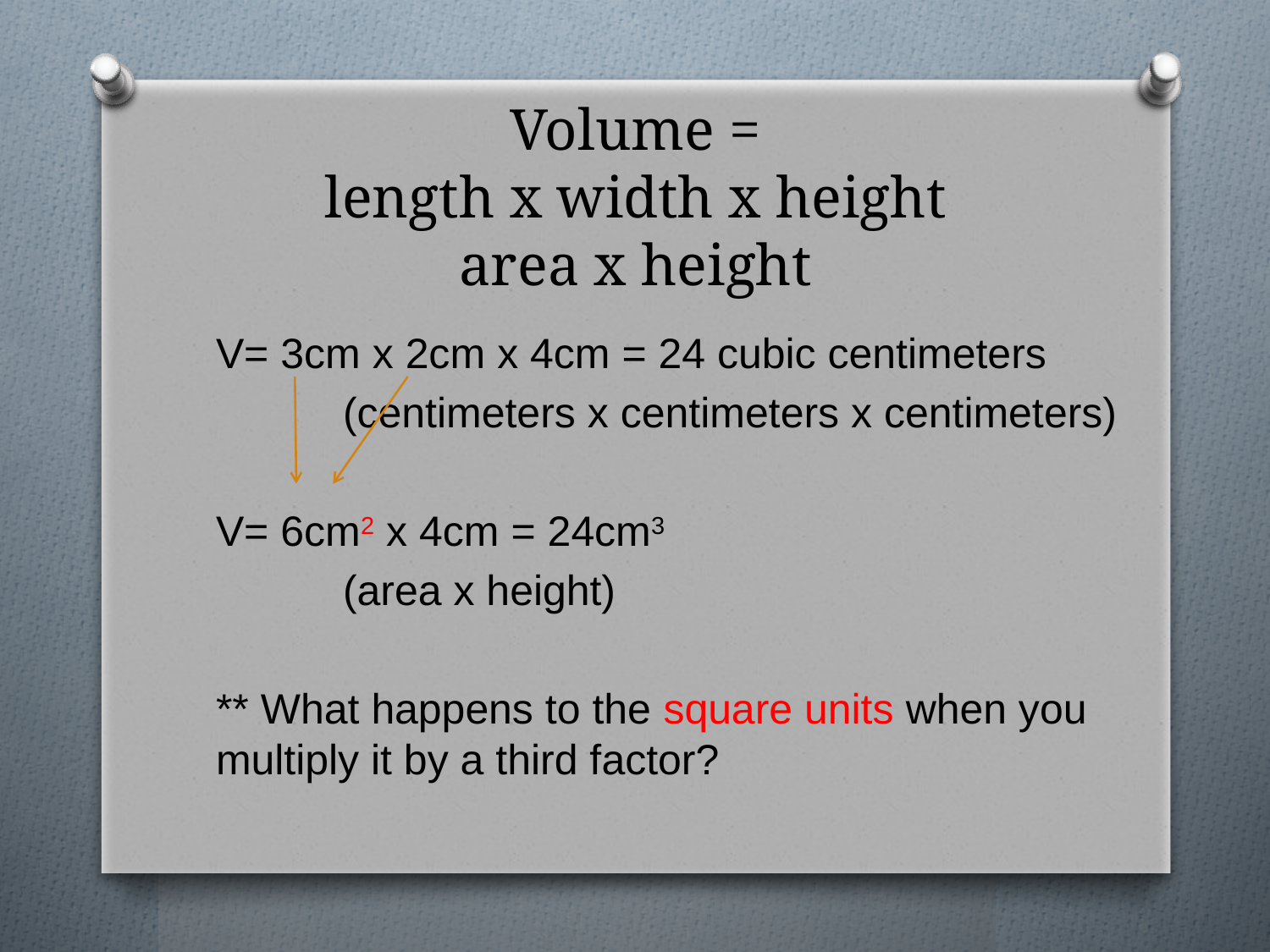

# Volume = length x width x height area x height
V= 3cm x 2cm x 4cm = 24 cubic centimeters
	(centimeters x centimeters x centimeters)

V= 6cm2 x 4cm = 24cm3
	(area x height)

** What happens to the square units when you multiply it by a third factor?